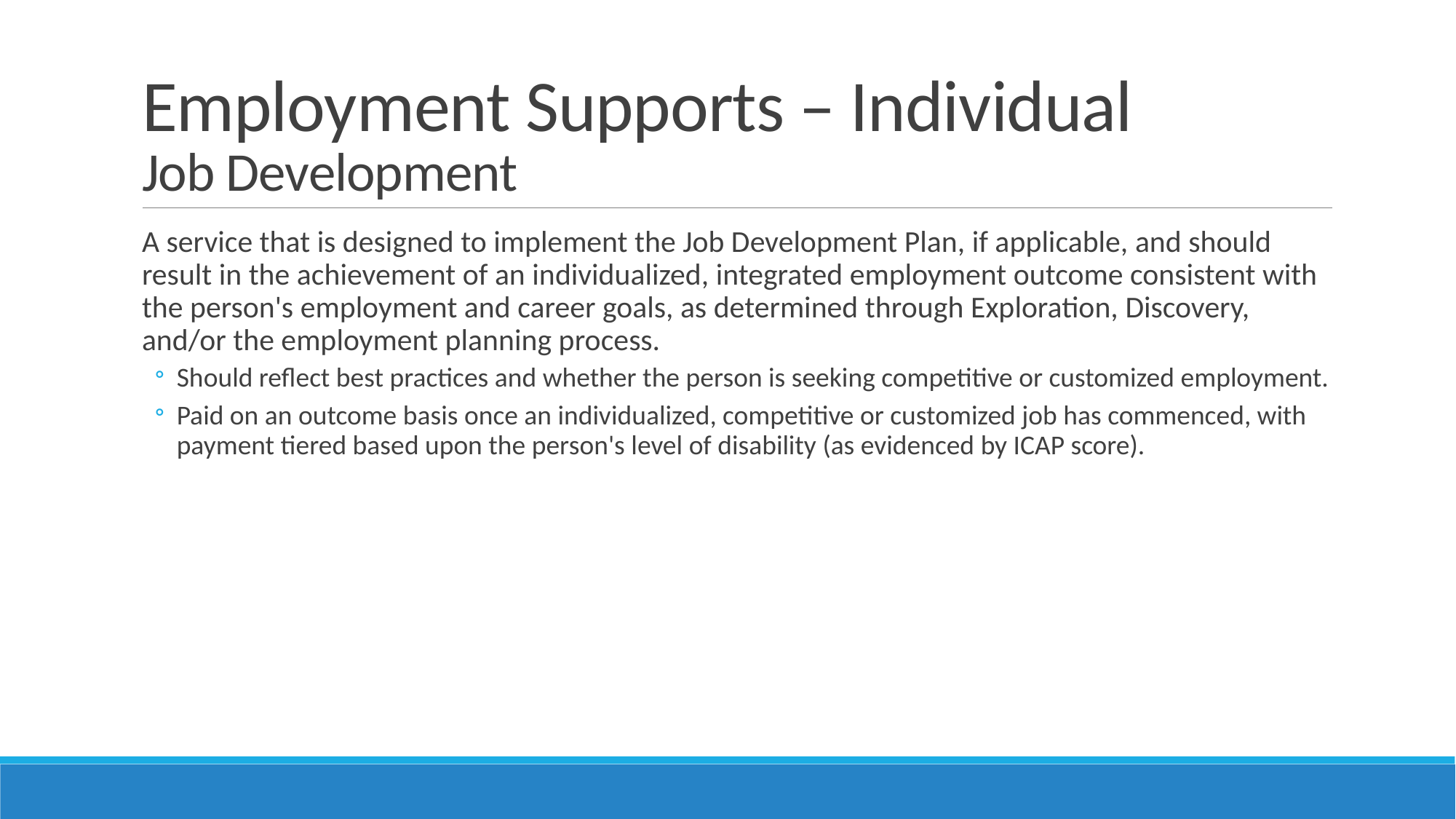

# Employment Supports – Individual Job Development
A service that is designed to implement the Job Development Plan, if applicable, and should result in the achievement of an individualized, integrated employment outcome consistent with the person's employment and career goals, as determined through Exploration, Discovery, and/or the employment planning process.
Should reflect best practices and whether the person is seeking competitive or customized employment.
Paid on an outcome basis once an individualized, competitive or customized job has commenced, with payment tiered based upon the person's level of disability (as evidenced by ICAP score).